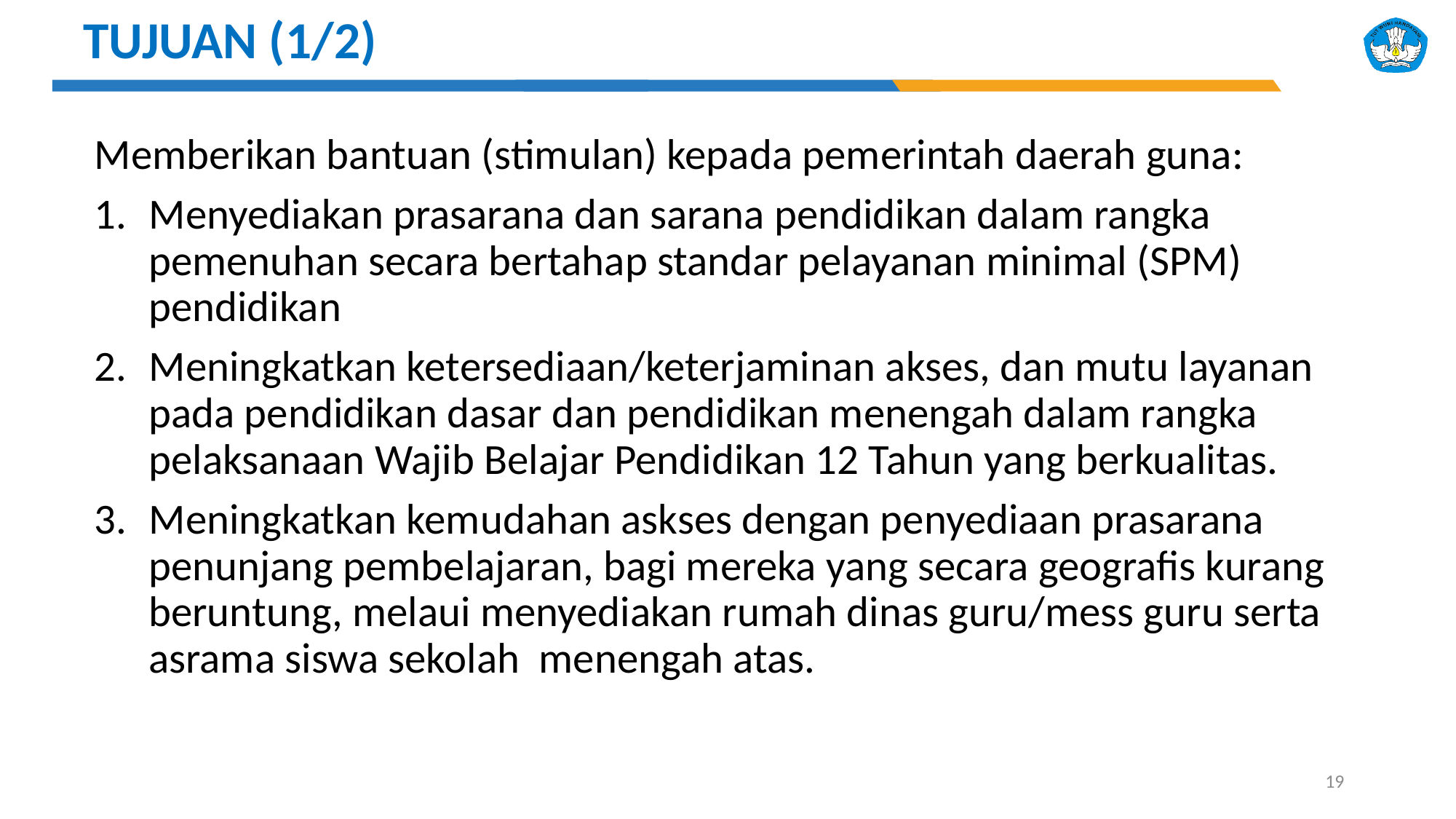

TUJUAN (1/2)

Memberikan bantuan (stimulan) kepada pemerintah daerah guna:
Menyediakan prasarana dan sarana pendidikan dalam rangka pemenuhan secara bertahap standar pelayanan minimal (SPM) pendidikan
Meningkatkan ketersediaan/keterjaminan akses, dan mutu layanan pada pendidikan dasar dan pendidikan menengah dalam rangka pelaksanaan Wajib Belajar Pendidikan 12 Tahun yang berkualitas.
Meningkatkan kemudahan askses dengan penyediaan prasarana penunjang pembelajaran, bagi mereka yang secara geografis kurang beruntung, melaui menyediakan rumah dinas guru/mess guru serta asrama siswa sekolah  menengah atas.

19